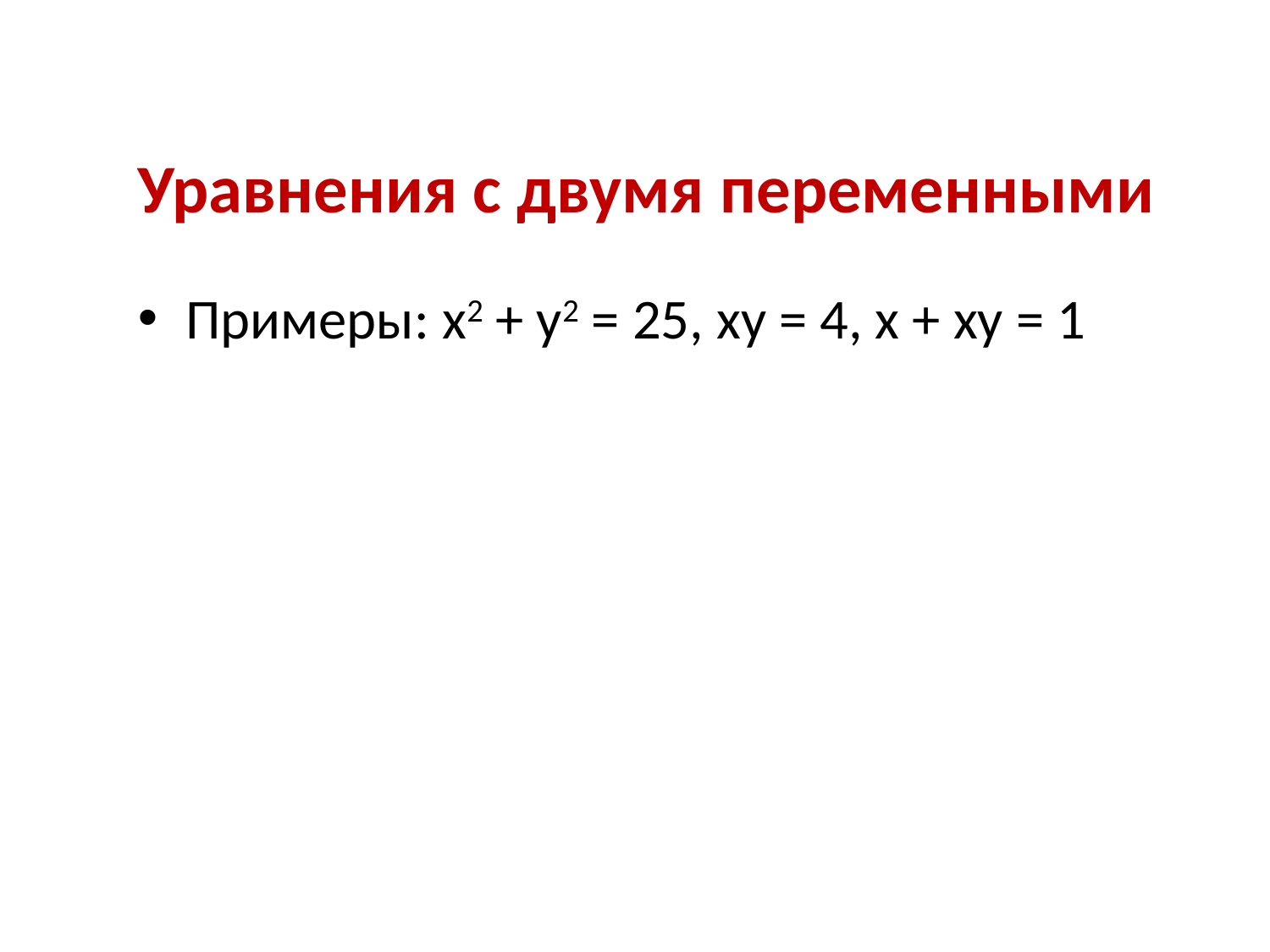

# Уравнения с двумя переменными
Примеры: х2 + у2 = 25, ху = 4, х + ху = 1